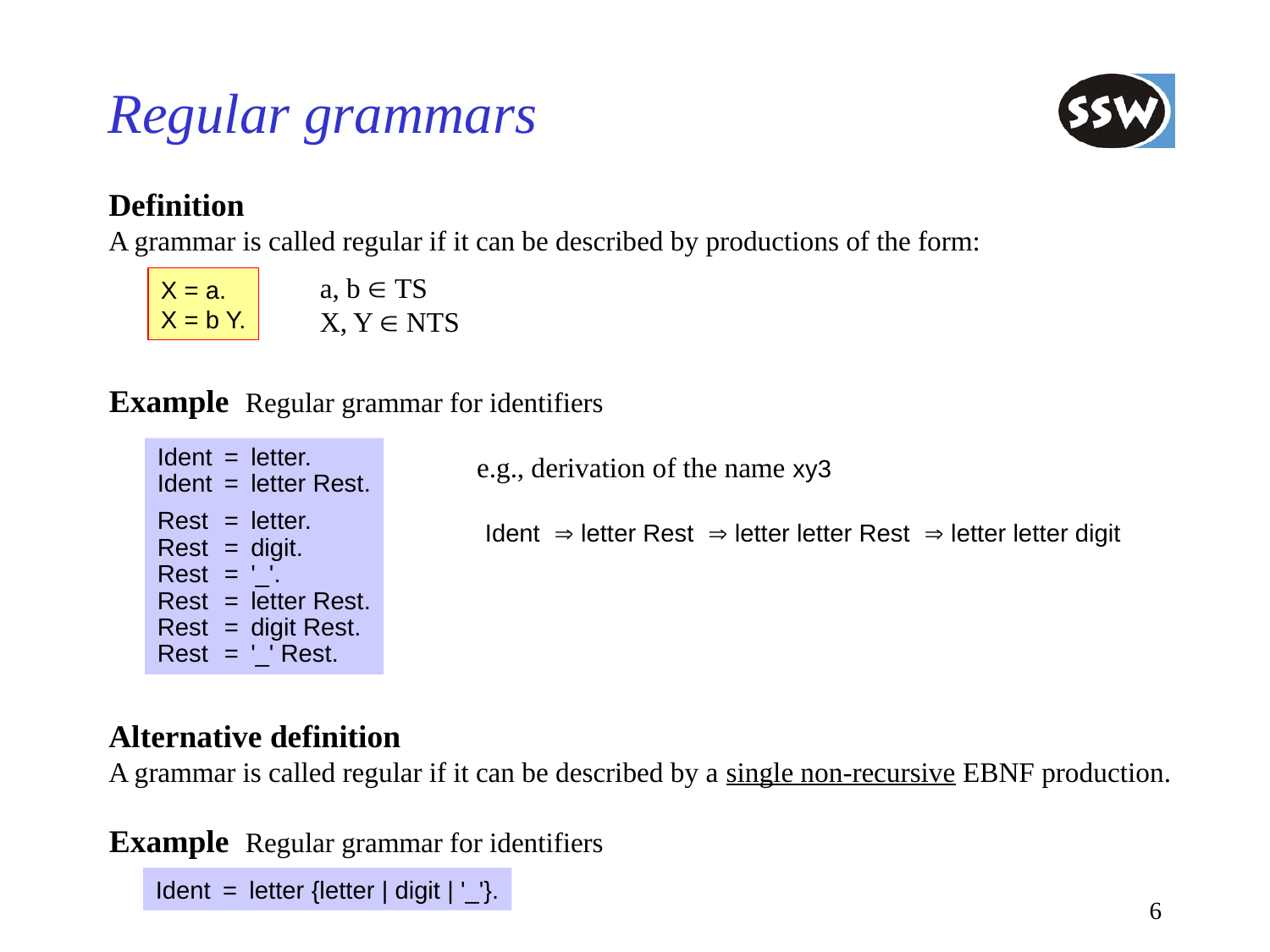

# Regular grammars
Definition
A grammar is called regular if it can be described by productions of the form:
a, b ∈ TS
X, Y ∈ NTS
X = a.
X = b Y.
Example  Regular grammar for identifiers
Ident	=	letter.
Ident	=	letter Rest.
Rest	=	letter.
Rest	=	digit.
Rest	=	'_'.
Rest	=	letter Rest.
Rest	=	digit Rest.
Rest	=	'_' Rest.
e.g., derivation of the name xy3
Ident  ⇒ letter Rest  ⇒ letter letter Rest  ⇒ letter letter digit
Alternative definition
A grammar is called regular if it can be described by a single non-recursive EBNF production.
Example  Regular grammar for identifiers
Ident	=	letter {letter | digit | '_'}.
6